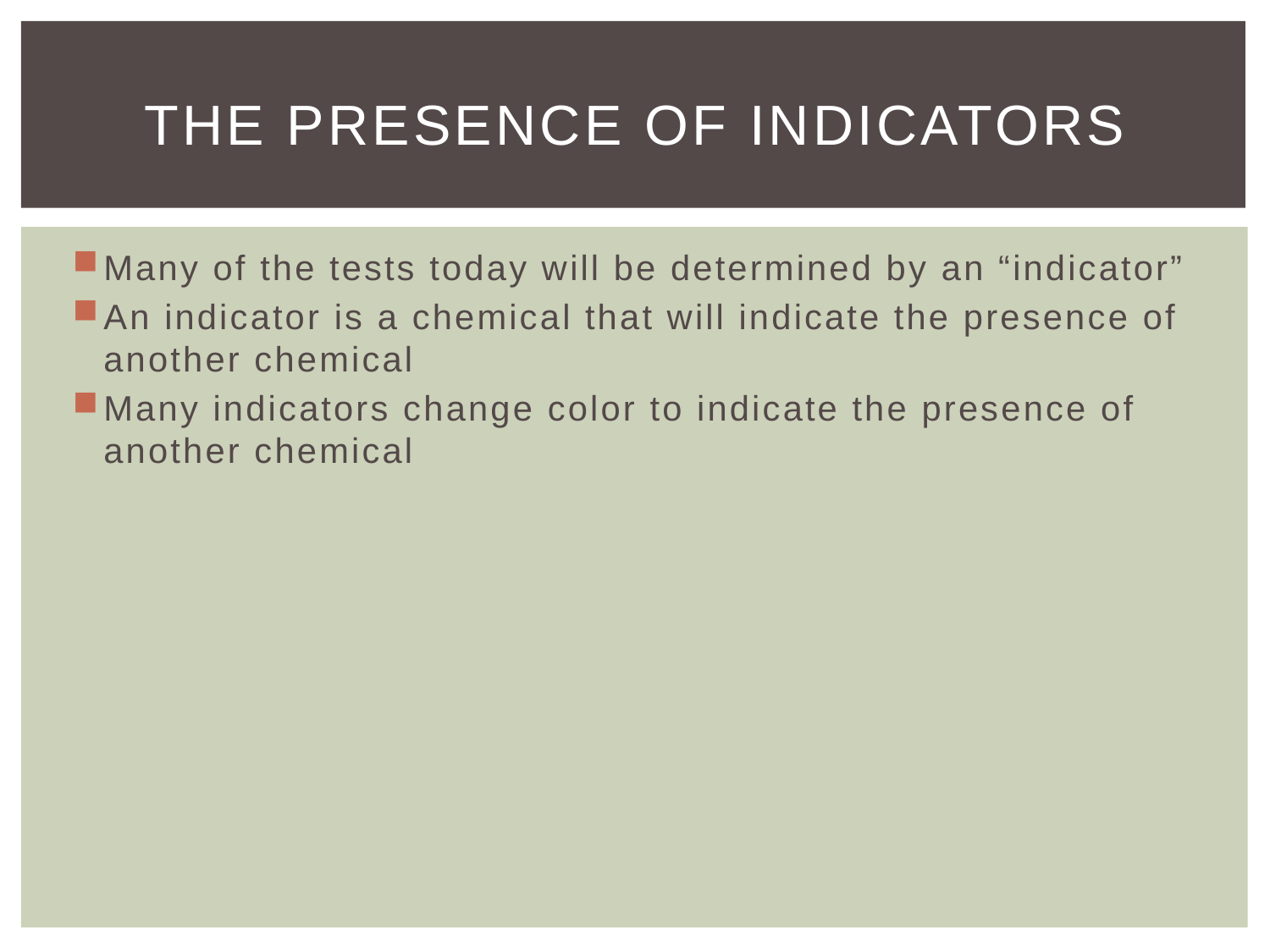

# The Presence of indicators
Many of the tests today will be determined by an “indicator”
An indicator is a chemical that will indicate the presence of another chemical
Many indicators change color to indicate the presence of another chemical